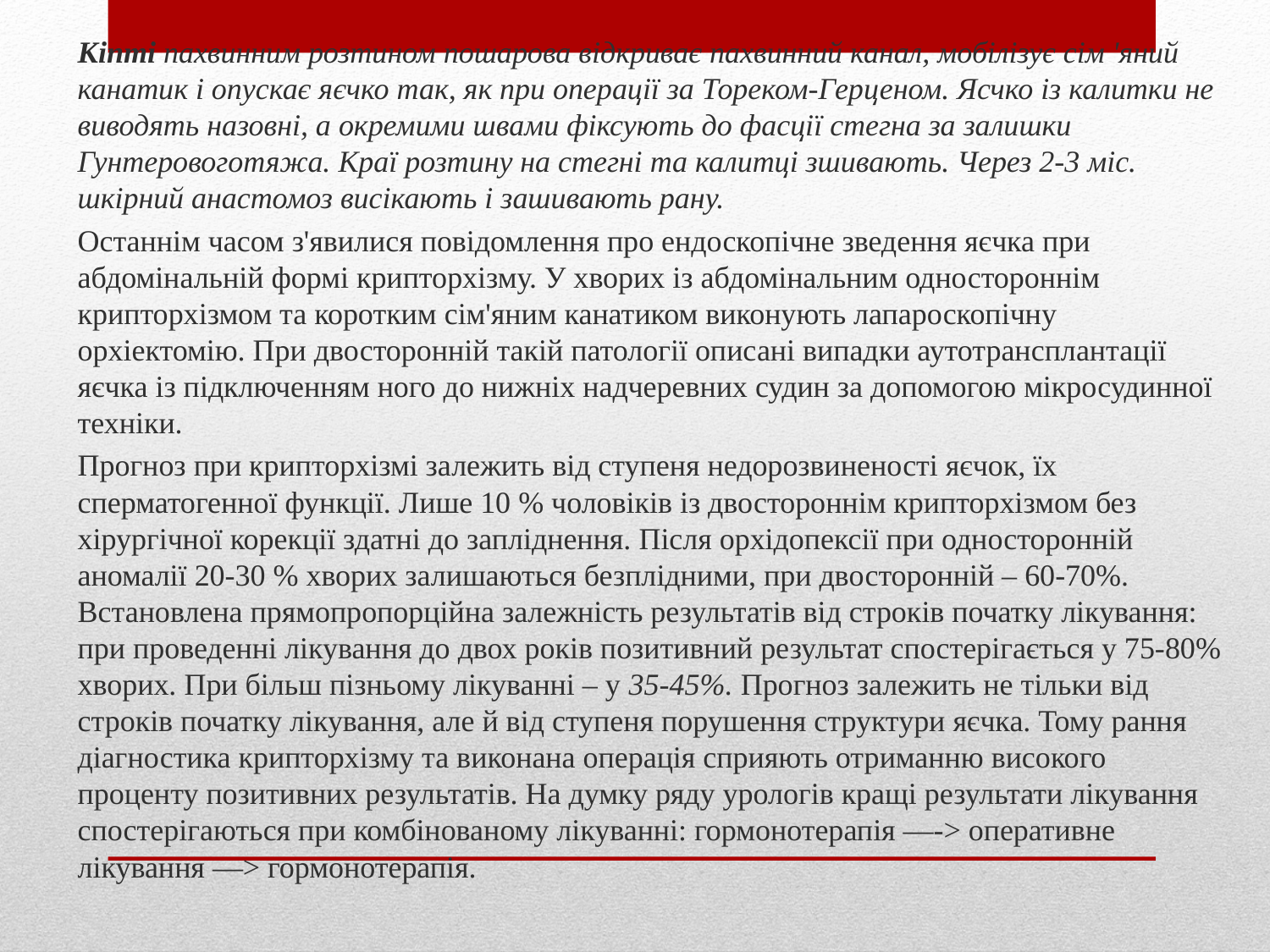

Кіпті пахвинним розтином пошарова відкриває пахвинний канал, мобілізує сім 'яний канатик і опускає яєчко так, як при операції за Тореком-Герценом. Ясчко із калитки не виводять назовні, а окремими швами фіксують до фасції стегна за залишки Гунтеровоготяжа. Краї розтину на стегні та калитці зшивають. Через 2-3 міс. шкірний анастомоз висікають і зашивають рану.
Останнім часом з'явилися повідомлення про ендоскопічне зведення яєчка при абдомінальній формі крипторхізму. У хворих із абдомінальним одностороннім крипторхізмом та коротким сім'яним канатиком виконують лапароскопічну орхіектомію. При двосторонній такій патології описані випадки аутотрансплантації яєчка із підключенням ного до нижніх надчеревних судин за допомогою мікросудинної техніки.
Прогноз при крипторхізмі залежить від ступеня недорозвиненості яєчок, їх сперматогенної функції. Лише 10 % чоловіків із двостороннім крипторхізмом без хірургічної корекції здатні до запліднення. Після орхідопексії при односторонній аномалії 20-30 % хворих залишаються безплідними, при двосторонній – 60-70%. Встановлена прямопропорційна залежність результатів від строків початку лікування: при проведенні лікування до двох років позитивний результат спостерігається у 75-80% хворих. При більш пізньому лікуванні – у 35-45%. Прогноз залежить не тільки від строків початку лікування, але й від ступеня порушення структури яєчка. Тому рання діагностика крипторхізму та виконана операція сприяють отриманню високого проценту позитивних результатів. На думку ряду урологів кращі результати лікування спостерігаються при комбінованому лікуванні: гормонотерапія —-> оперативне лікування —> гормонотерапія.